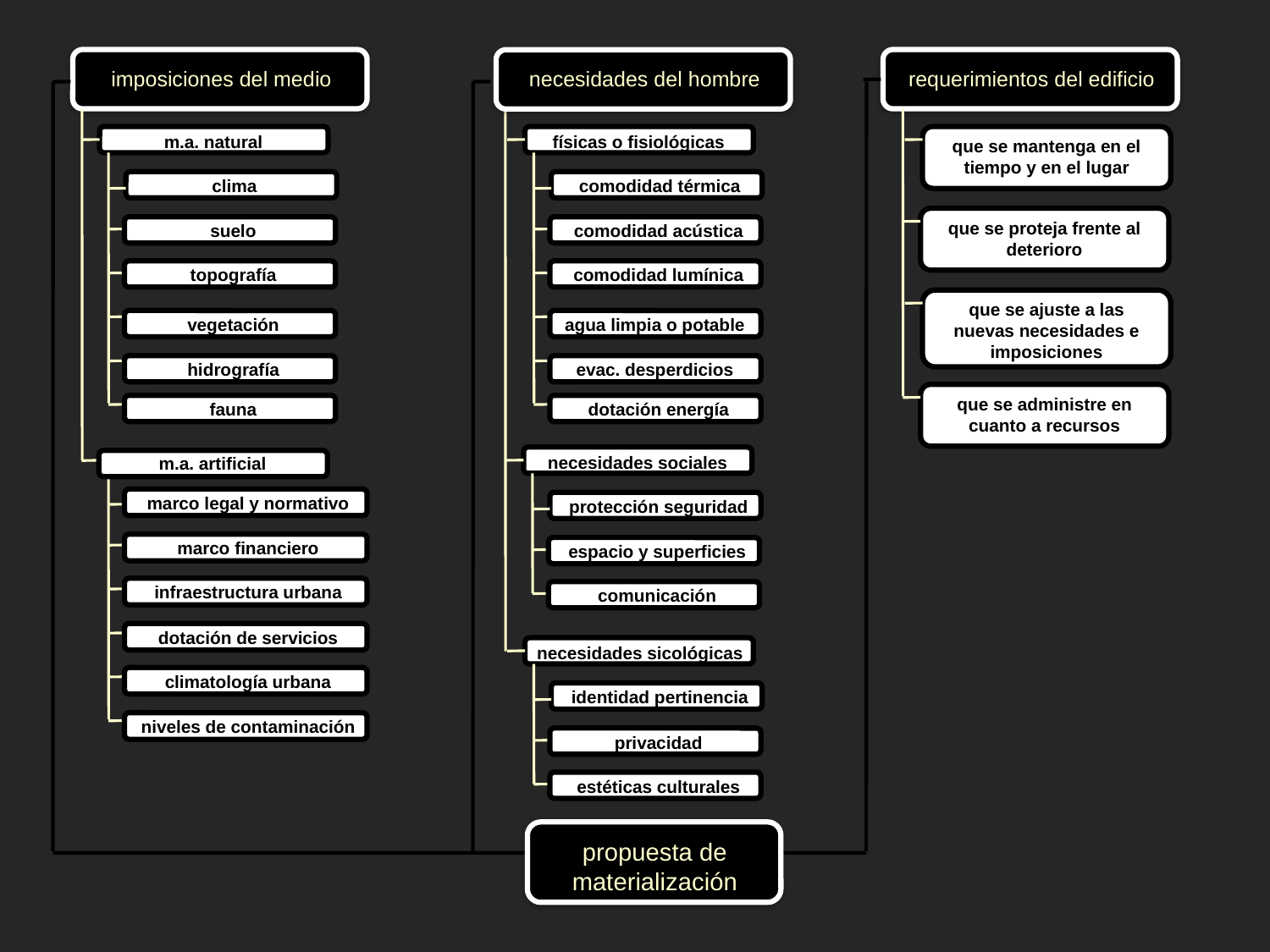

imposiciones del medio
requerimientos del edificio
necesidades del hombre

m.a. natural
físicas o fisiológicas

que se mantenga en el tiempo y en el lugar

clima
comodidad térmica

que se proteja frente al deterioro
suelo
comodidad acústica

topografía
comodidad lumínica

que se ajuste a las nuevas necesidades e imposiciones

vegetación
agua limpia o potable

hidrografía
evac. desperdicios

que se administre en cuanto a recursos
fauna
dotación energía

necesidades sociales
m.a. artificial

marco legal y normativo

protección seguridad

marco financiero

espacio y superficies

infraestructura urbana

comunicación

dotación de servicios

necesidades sicológicas

climatología urbana

identidad pertinencia

niveles de contaminación

privacidad

estéticas culturales

propuesta de materialización